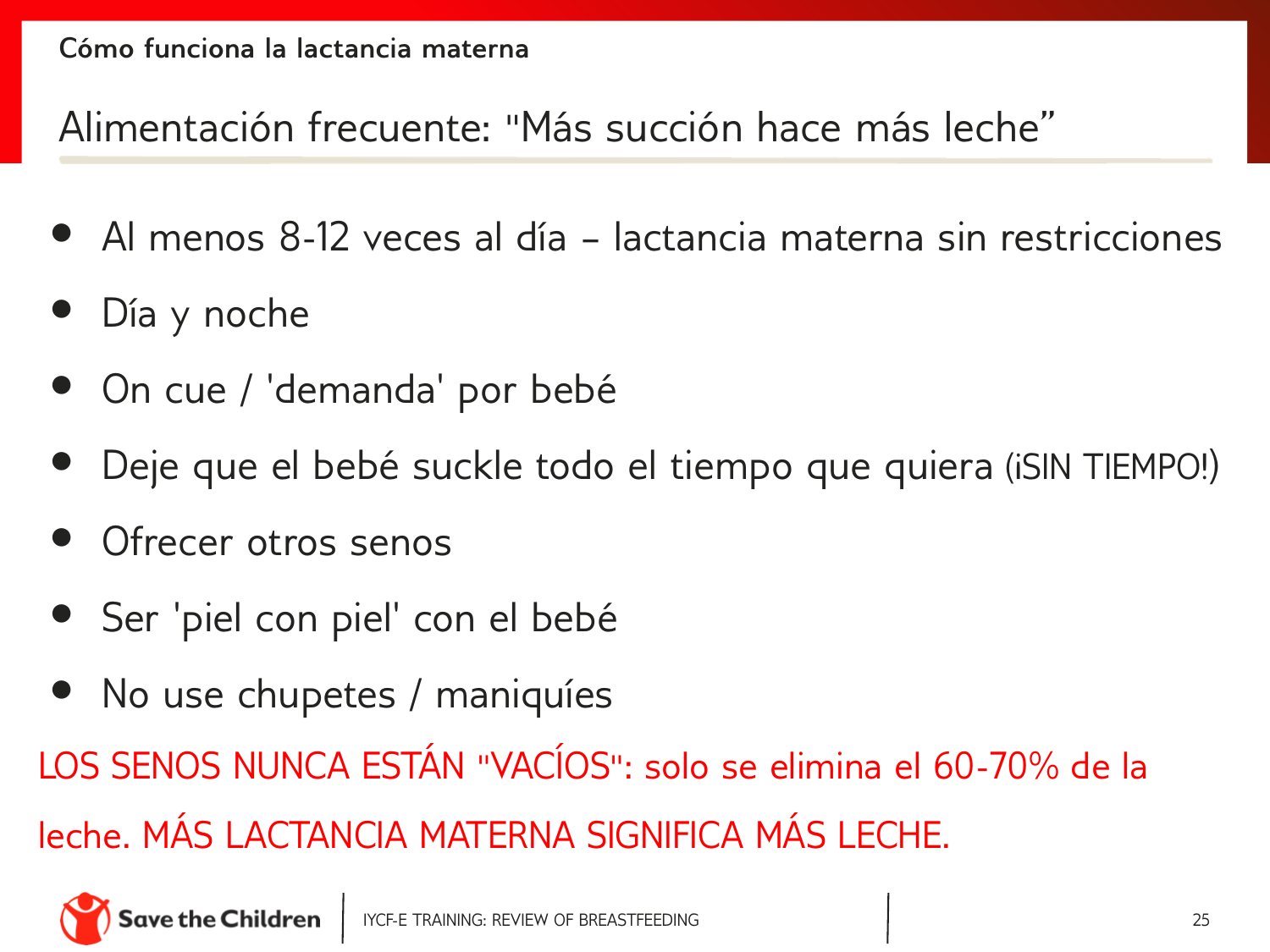

# Cómo funciona la lactancia materna
Alimentación frecuente: "Más succión hace más leche”
Al menos 8-12 veces al día – lactancia materna sin restricciones
Día y noche
On cue / 'demanda' por bebé
Deje que el bebé suckle todo el tiempo que quiera (¡SIN TIEMPO!)
Ofrecer otros senos
Ser 'piel con piel' con el bebé
No use chupetes / maniquíes
LOS SENOS NUNCA ESTÁN "VACÍOS": solo se elimina el 60-70% de la leche. MÁS LACTANCIA MATERNA SIGNIFICA MÁS LECHE.

IYCF-E TRAINING: REVIEW OF BREASTFEEDING
25